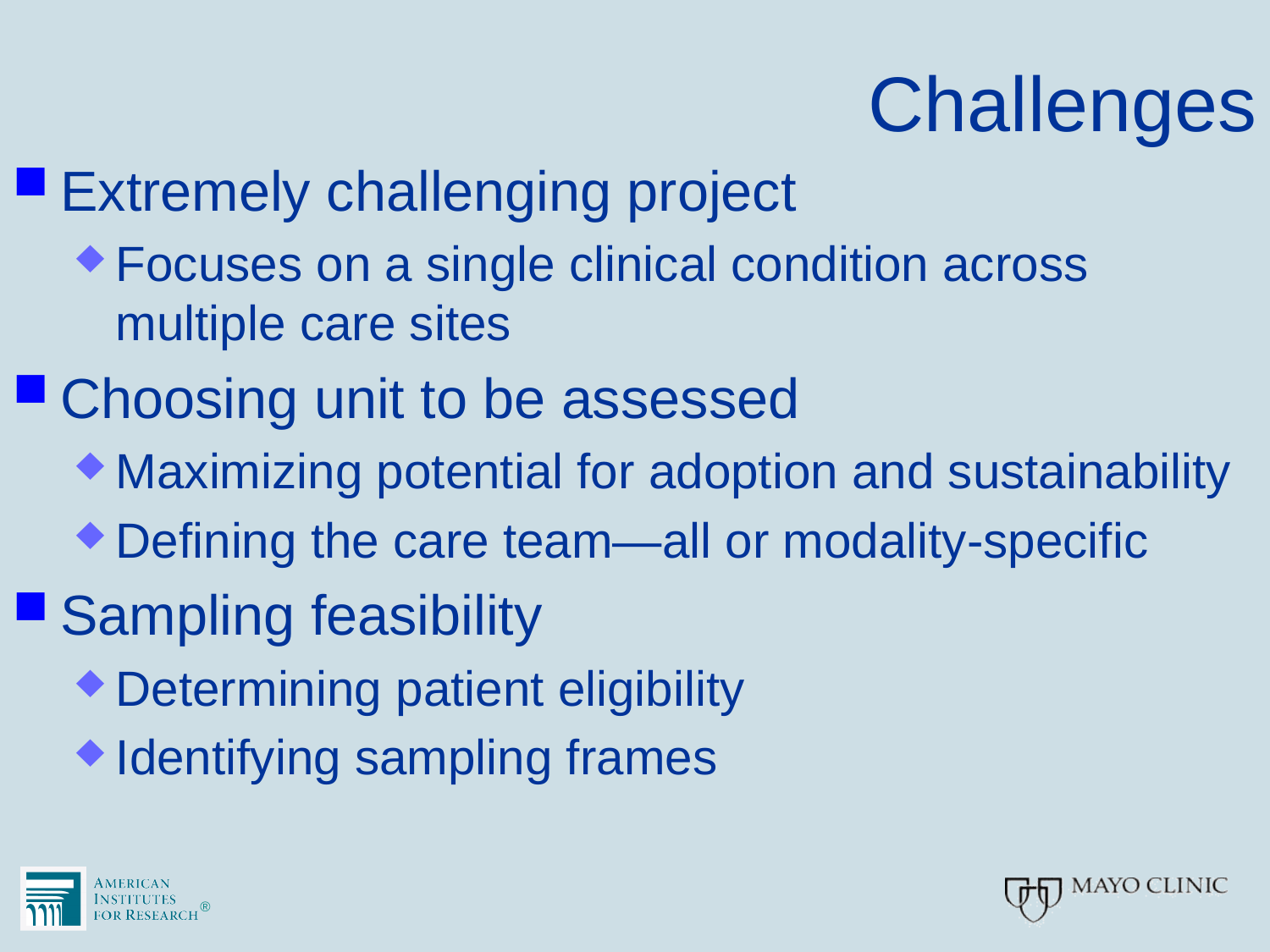

# Challenges
Extremely challenging project
Focuses on a single clinical condition across multiple care sites
Choosing unit to be assessed
Maximizing potential for adoption and sustainability
Defining the care team—all or modality-specific
Sampling feasibility
Determining patient eligibility
Identifying sampling frames